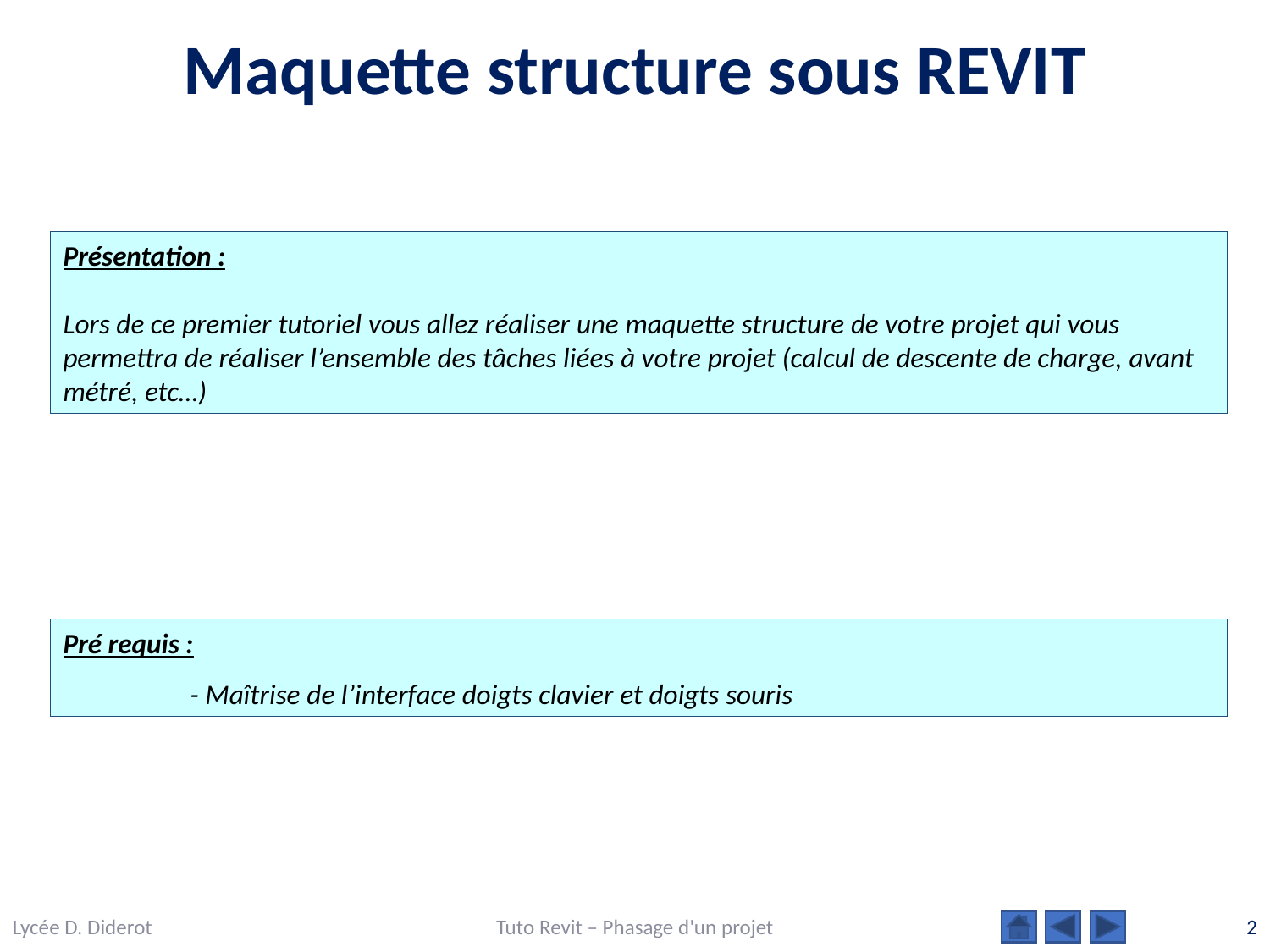

Maquette structure sous REVIT
Présentation :

Lors de ce premier tutoriel vous allez réaliser une maquette structure de votre projet qui vous permettra de réaliser l’ensemble des tâches liées à votre projet (calcul de descente de charge, avant métré, etc…)
Pré requis :

	- Maîtrise de l’interface doigts clavier et doigts souris
Lycée D. Diderot
Tuto Revit – Phasage d'un projet
2